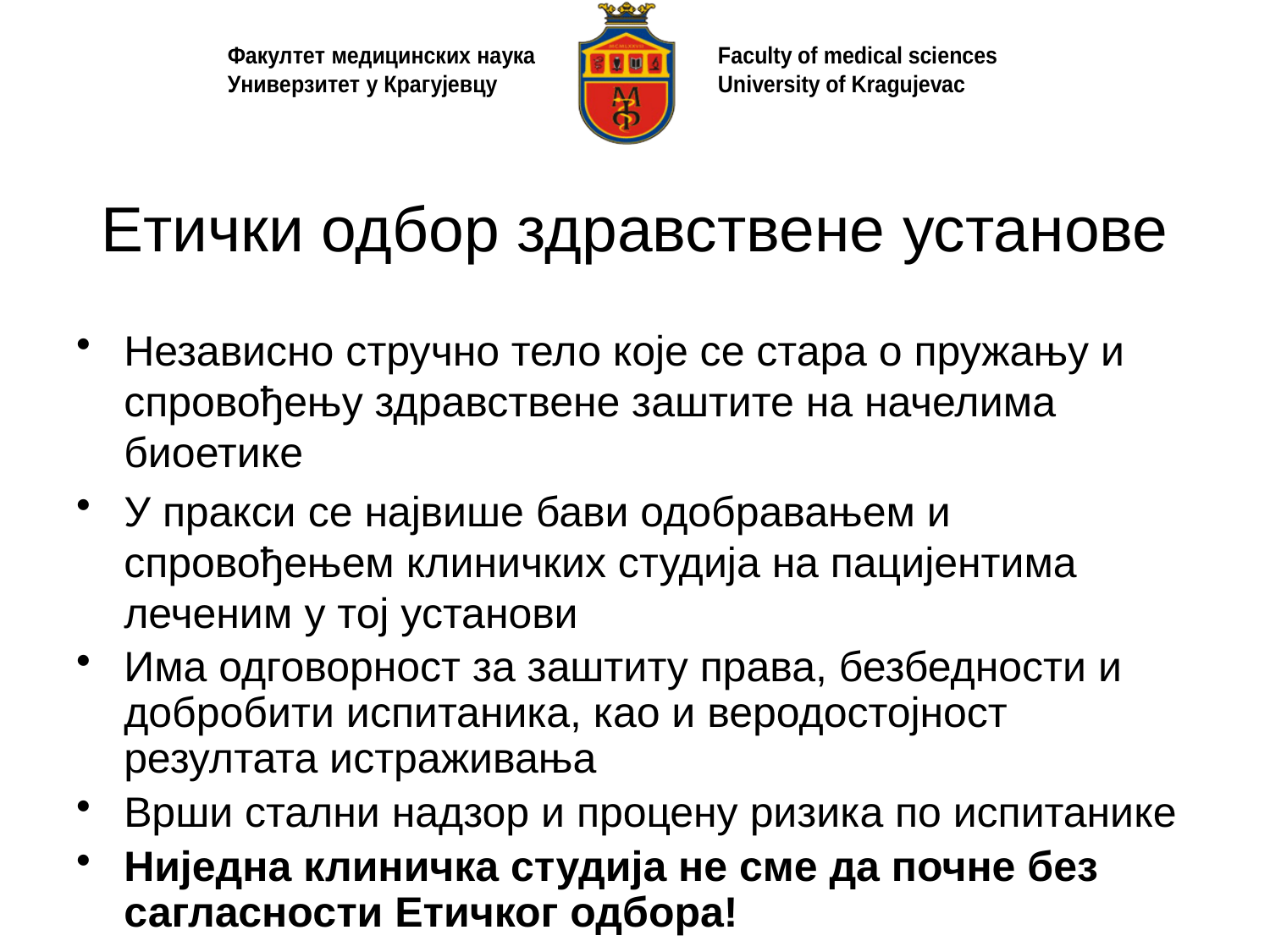

# Етички одбор здравствене установе
Независно стручно тело које се стара о пружању и спровођењу здравствене заштите на начелима биоетике
У пракси се највише бави одобравањем и спровођењем клиничких студија на пацијентима леченим у тој установи
Има одговорност за заштиту права, безбедности и добробити испитаника, као и веродостојност резултата истраживања
Врши стални надзор и процену ризика по испитанике
Ниједна клиничка студија не сме да почне без сагласности Етичког одбора!